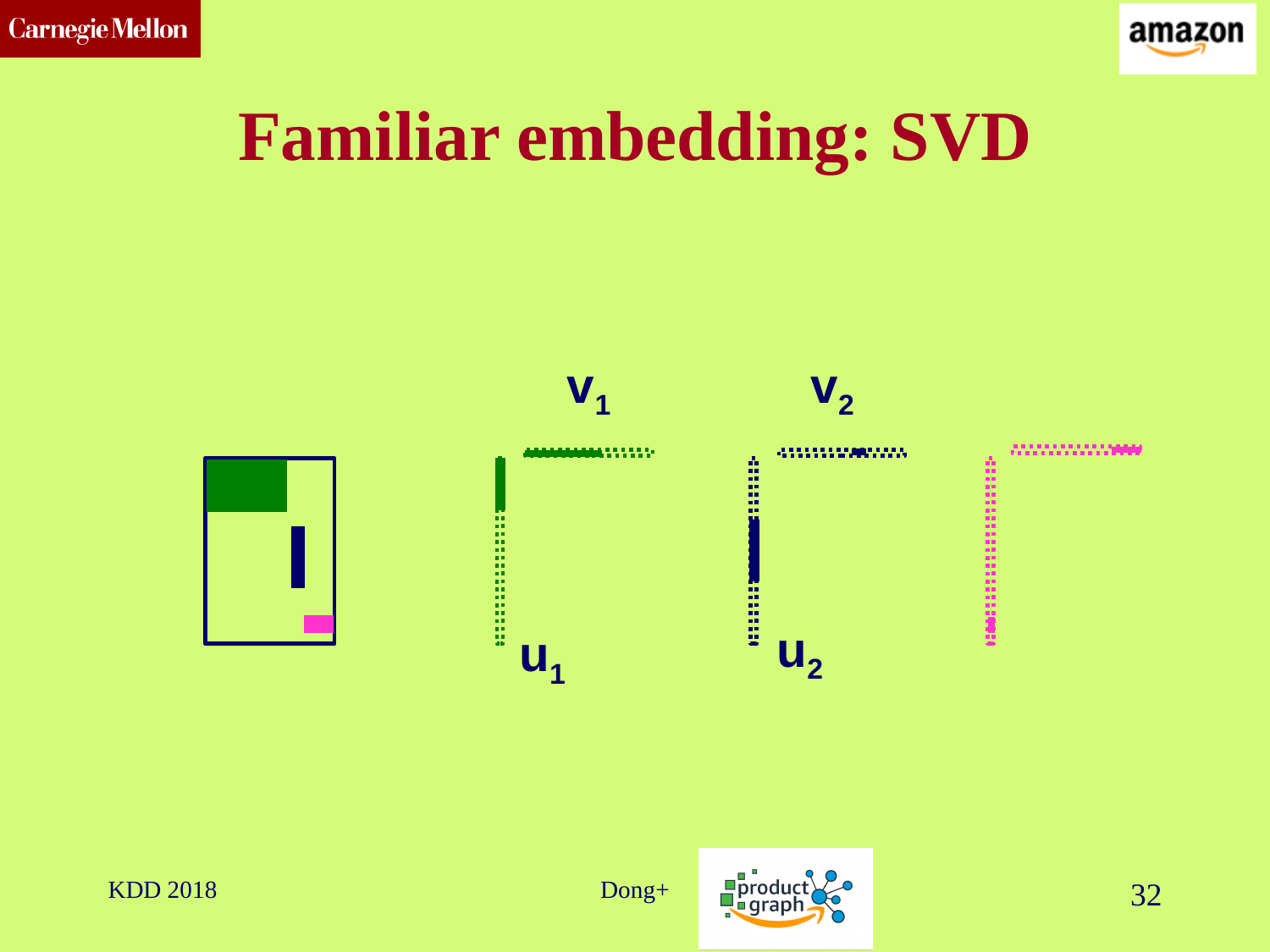

# Familiar embedding: SVD

v1
v2

u2
u1
KDD 2018
Dong+
32